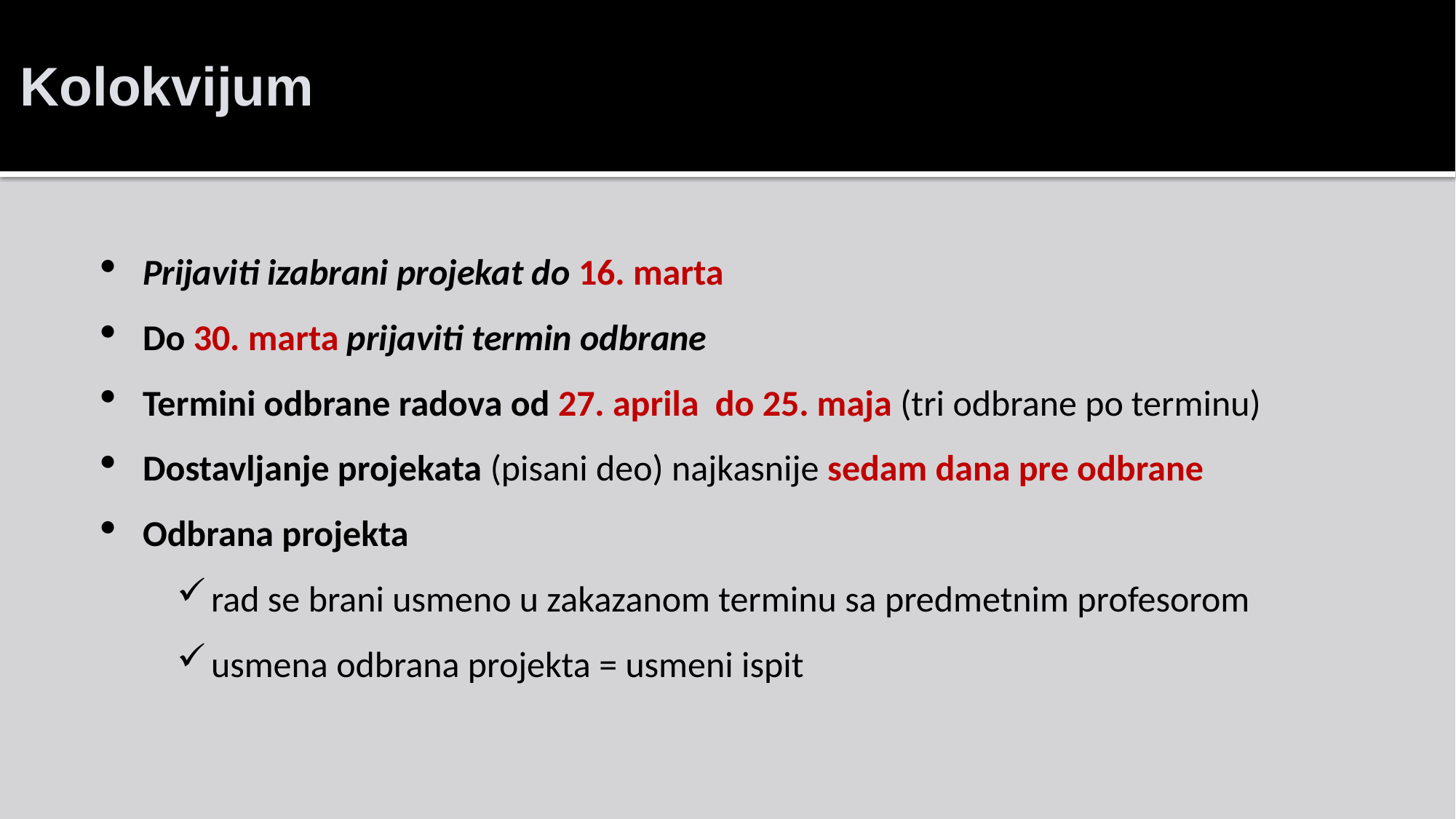

# Kolokvijum
Prijaviti izabrani projekat do 16. marta
Do 30. marta prijaviti termin odbrane
Termini odbrane radova od 27. aprila  do 25. maja (tri odbrane po terminu)
Dostavljanje projekata (pisani deo) najkasnije sedam dana pre odbrane
Odbrana projekta
rad se brani usmeno u zakazanom terminu sa predmetnim profesorom
usmena odbrana projekta = usmeni ispit